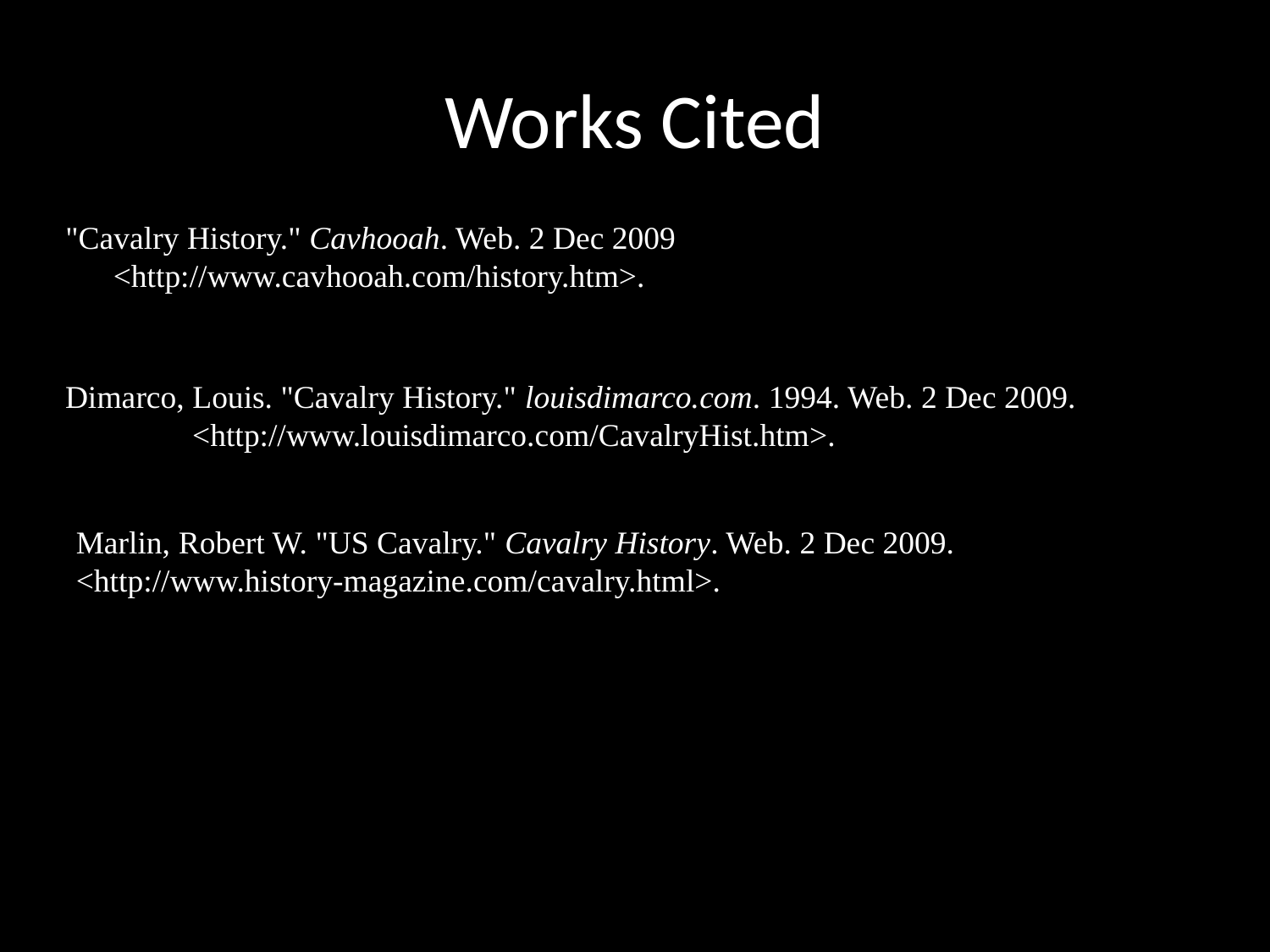

# Works Cited
"Cavalry History." Cavhooah. Web. 2 Dec 2009 	<http://www.cavhooah.com/history.htm>.
Dimarco, Louis. "Cavalry History." louisdimarco.com. 1994. Web. 2 Dec 2009.         	<http://www.louisdimarco.com/CavalryHist.htm>.
Marlin, Robert W. "US Cavalry." Cavalry History. Web. 2 Dec 2009. 	<http://www.history-magazine.com/cavalry.html>.